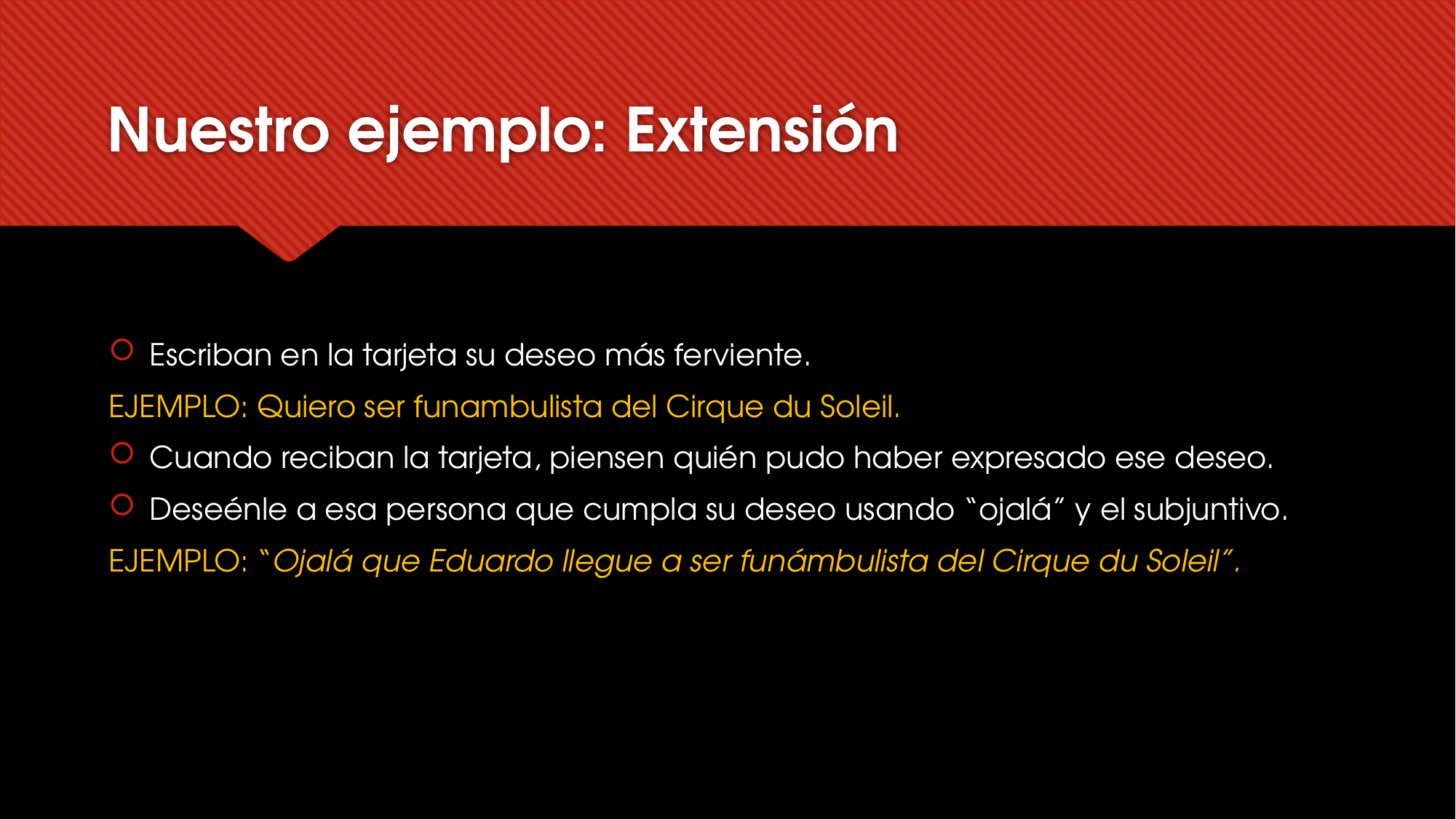

# Nuestro ejemplo: Extensión
Escriban en la tarjeta su deseo más ferviente.
EJEMPLO: Quiero ser funambulista del Cirque du Soleil.
Cuando reciban la tarjeta, piensen quién pudo haber expresado ese deseo.
Deseénle a esa persona que cumpla su deseo usando “ojalá” y el subjuntivo.
EJEMPLO: “Ojalá que Eduardo llegue a ser funámbulista del Cirque du Soleil”.